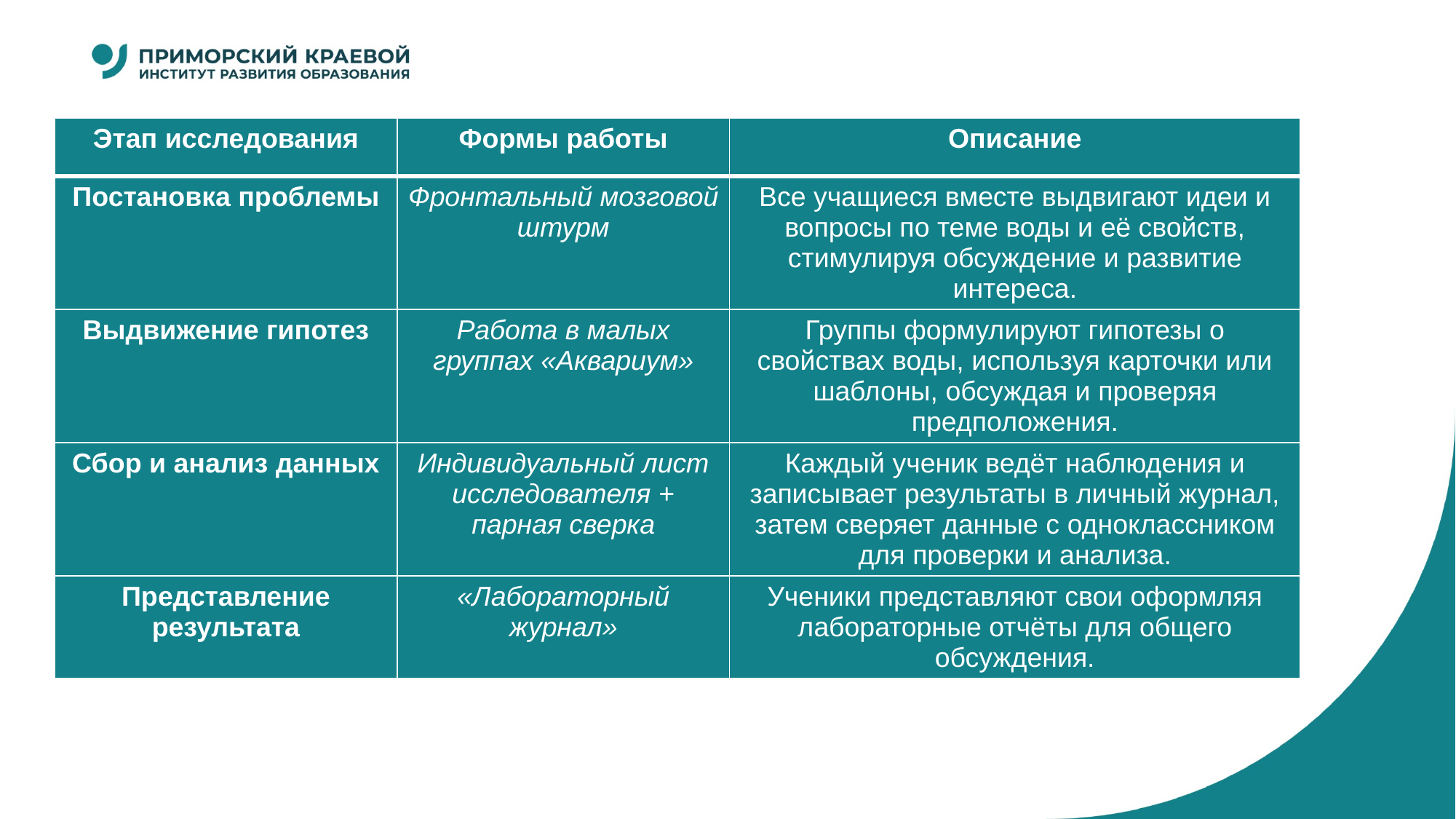

| Этап исследования | Формы работы | Описание |
| --- | --- | --- |
| Постановка проблемы | Фронтальный мозговой штурм | Все учащиеся вместе выдвигают идеи и вопросы по теме воды и её свойств, стимулируя обсуждение и развитие интереса. |
| Выдвижение гипотез | Работа в малых группах «Аквариум» | Группы формулируют гипотезы о свойствах воды, используя карточки или шаблоны, обсуждая и проверяя предположения. |
| Сбор и анализ данных | Индивидуальный лист исследователя + парная сверка | Каждый ученик ведёт наблюдения и записывает результаты в личный журнал, затем сверяет данные с одноклассником для проверки и анализа. |
| Представление результата | «Лабораторный журнал» | Ученики представляют свои оформляя лабораторные отчёты для общего обсуждения. |